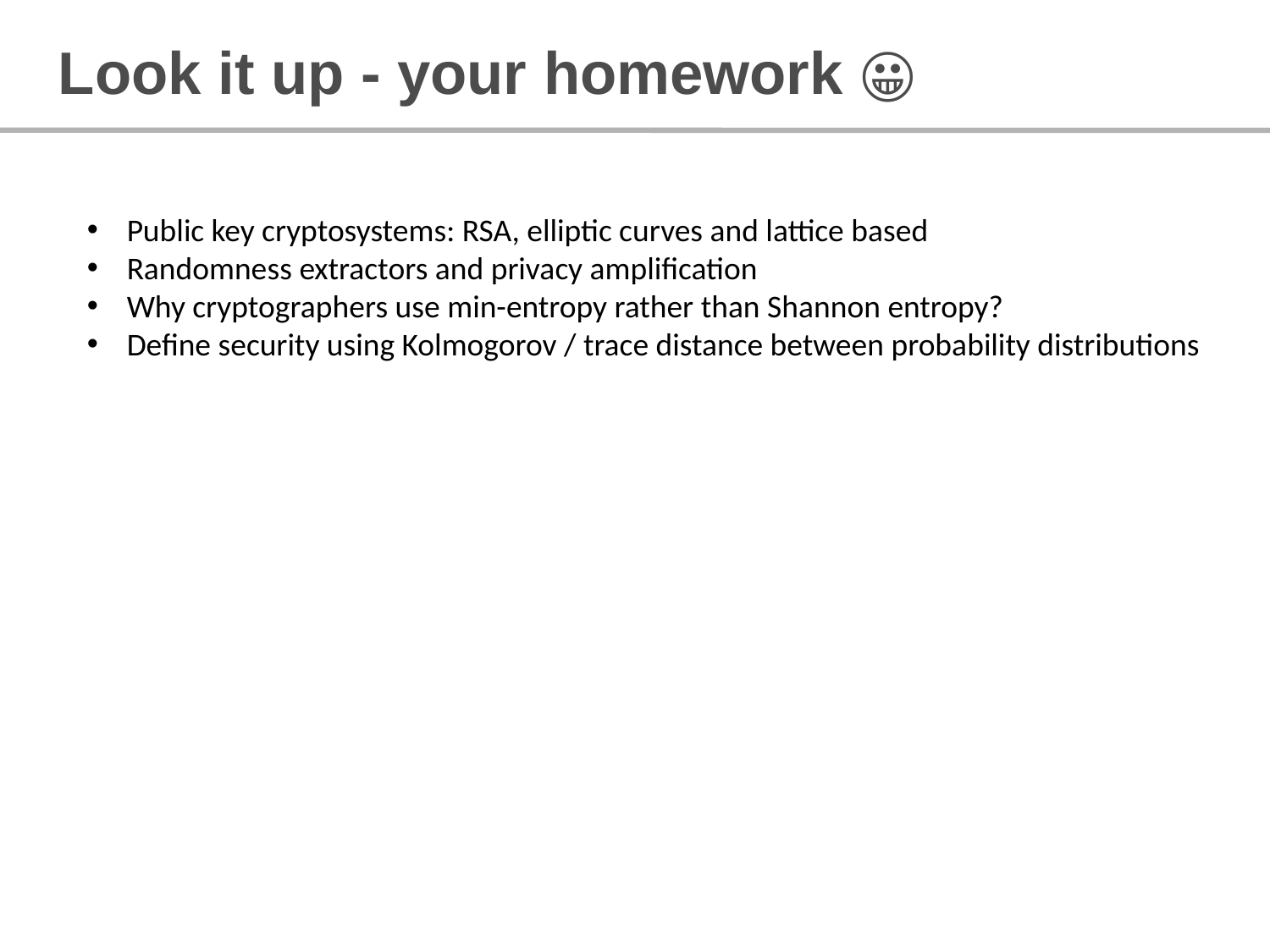

# Look it up - your homework 😀

Public key cryptosystems: RSA, elliptic curves and lattice based
Randomness extractors and privacy amplification
Why cryptographers use min-entropy rather than Shannon entropy?
Define security using Kolmogorov / trace distance between probability distributions